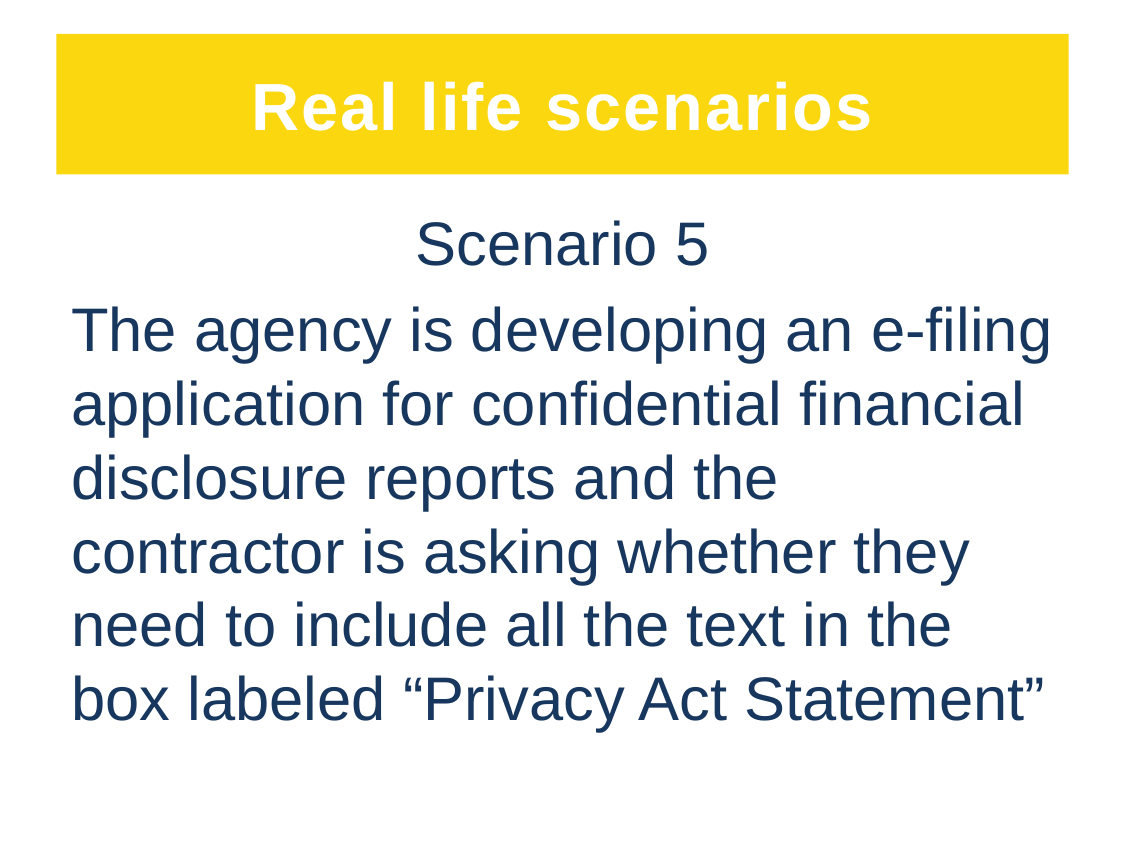

# Real life scenarios
Scenario 5
The agency is developing an e-filing application for confidential financial disclosure reports and the contractor is asking whether they need to include all the text in the box labeled “Privacy Act Statement”